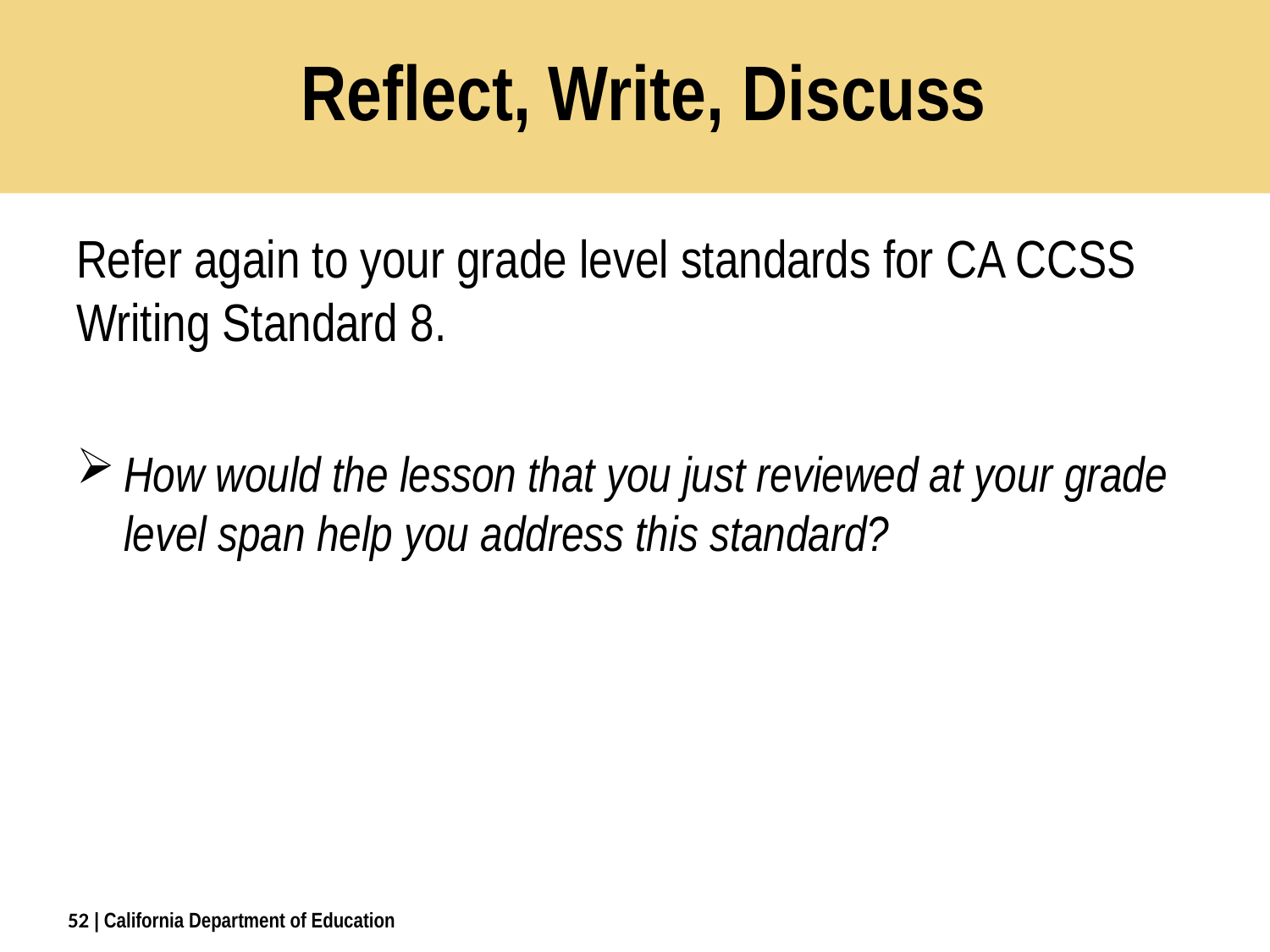

# Reflect, Write, Discuss
Refer again to your grade level standards for CA CCSS Writing Standard 8.

How would the lesson that you just reviewed at your grade level span help you address this standard?
52
| California Department of Education